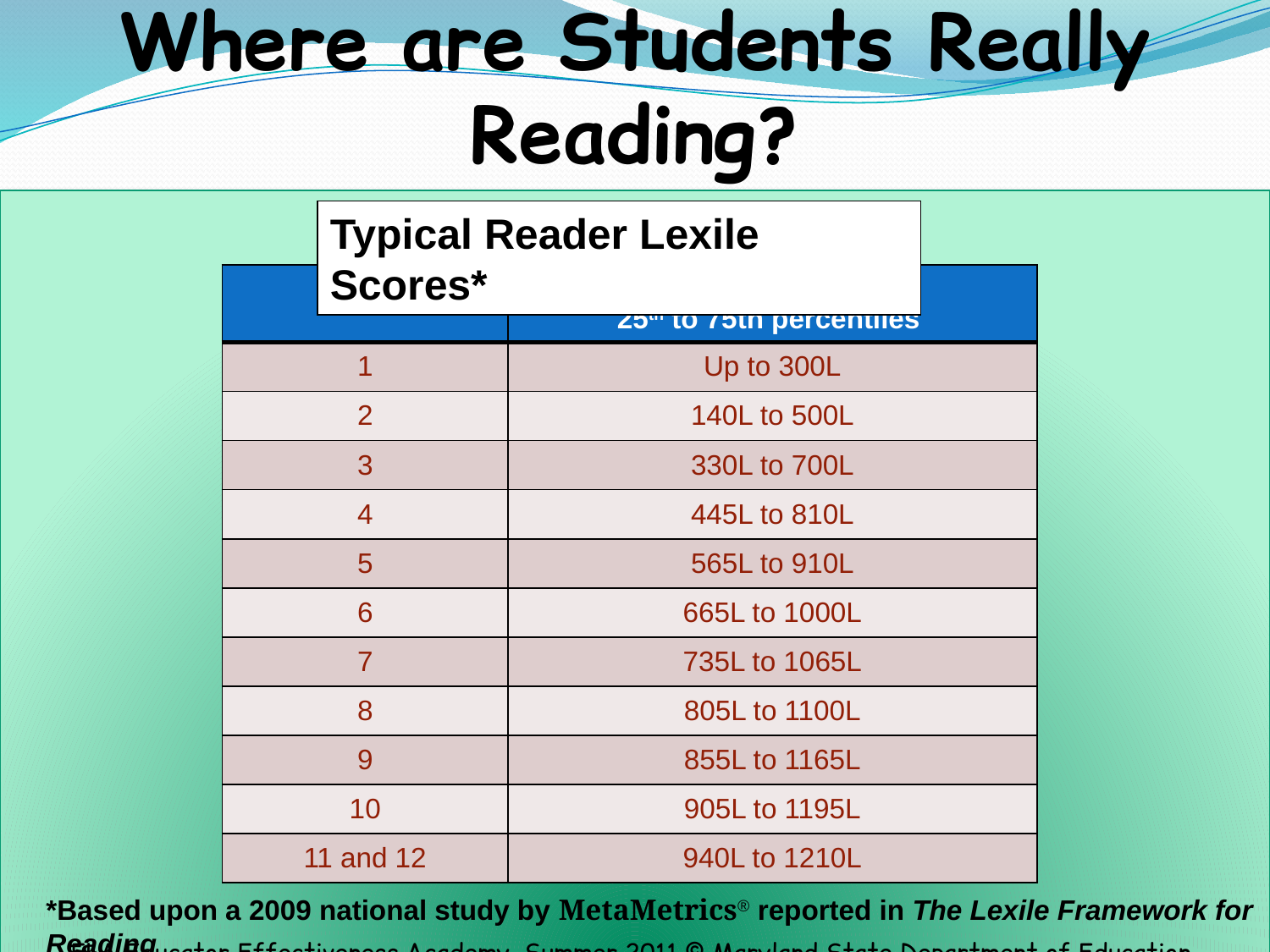

# Where are Students Really Reading?

Typical Reader Lexile Scores*
| Grade | Mid-Year 25th to 75th percentiles |
| --- | --- |
| 1 | Up to 300L |
| 2 | 140L to 500L |
| 3 | 330L to 700L |
| 4 | 445L to 810L |
| 5 | 565L to 910L |
| 6 | 665L to 1000L |
| 7 | 735L to 1065L |
| 8 | 805L to 1100L |
| 9 | 855L to 1165L |
| 10 | 905L to 1195L |
| 11 and 12 | 940L to 1210L |
*Based upon a 2009 national study by MetaMetrics® reported in The Lexile Framework for Reading
ELA Educator Effectiveness Academy, Summer 2011 © Maryland State Department of Education